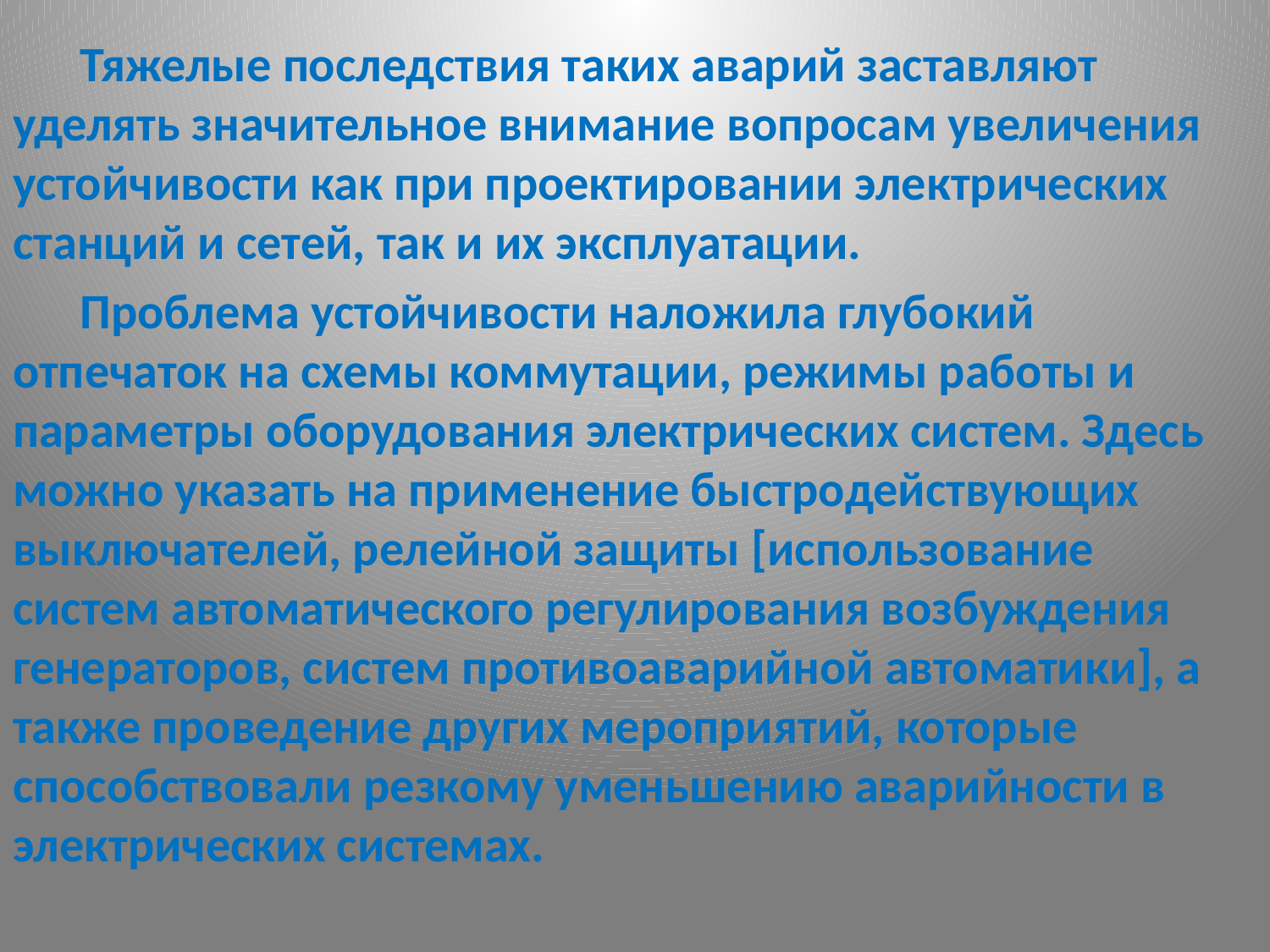

Тяжелые последствия таких аварий заставляют уделять значительное внимание вопросам увеличения устойчивости как при проектировании электрических станций и сетей, так и их эксплуатации.
      Проблема устойчивости наложила глубокий отпечаток на схемы коммутации, режимы работы и параметры оборудования электрических систем. Здесь можно указать на применение быстродействующих выключателей, релейной защиты [использование систем автоматического регулирования возбуждения генераторов, систем противоаварийной автоматики], а также проведение других мероприятий, которые способствовали резкому уменьшению аварийности в электрических системах.